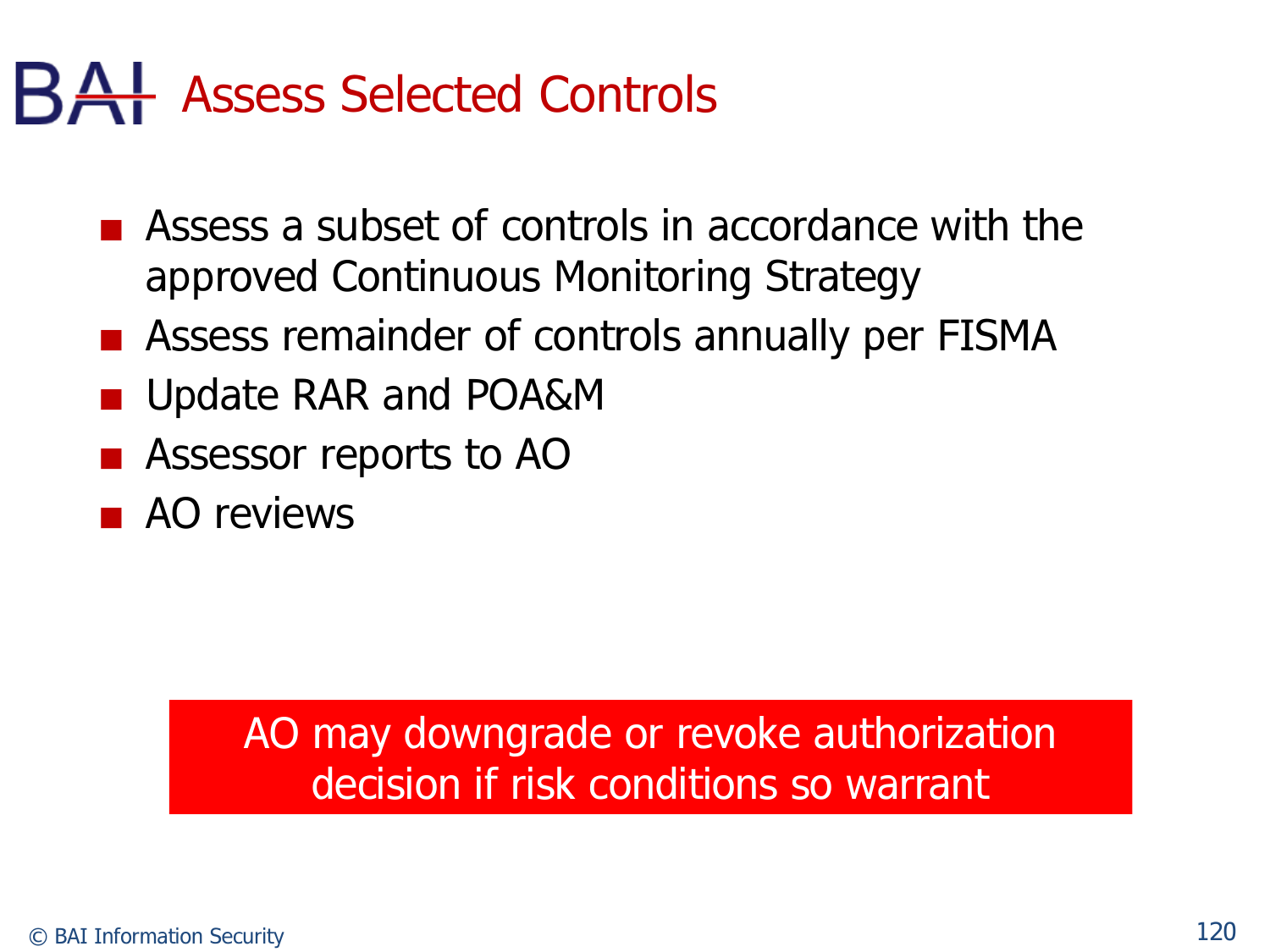

# Assess Selected Controls
Assess a subset of controls in accordance with the approved Continuous Monitoring Strategy
Assess remainder of controls annually per FISMA
Update RAR and POA&M
Assessor reports to AO
AO reviews
AO may downgrade or revoke authorization decision if risk conditions so warrant